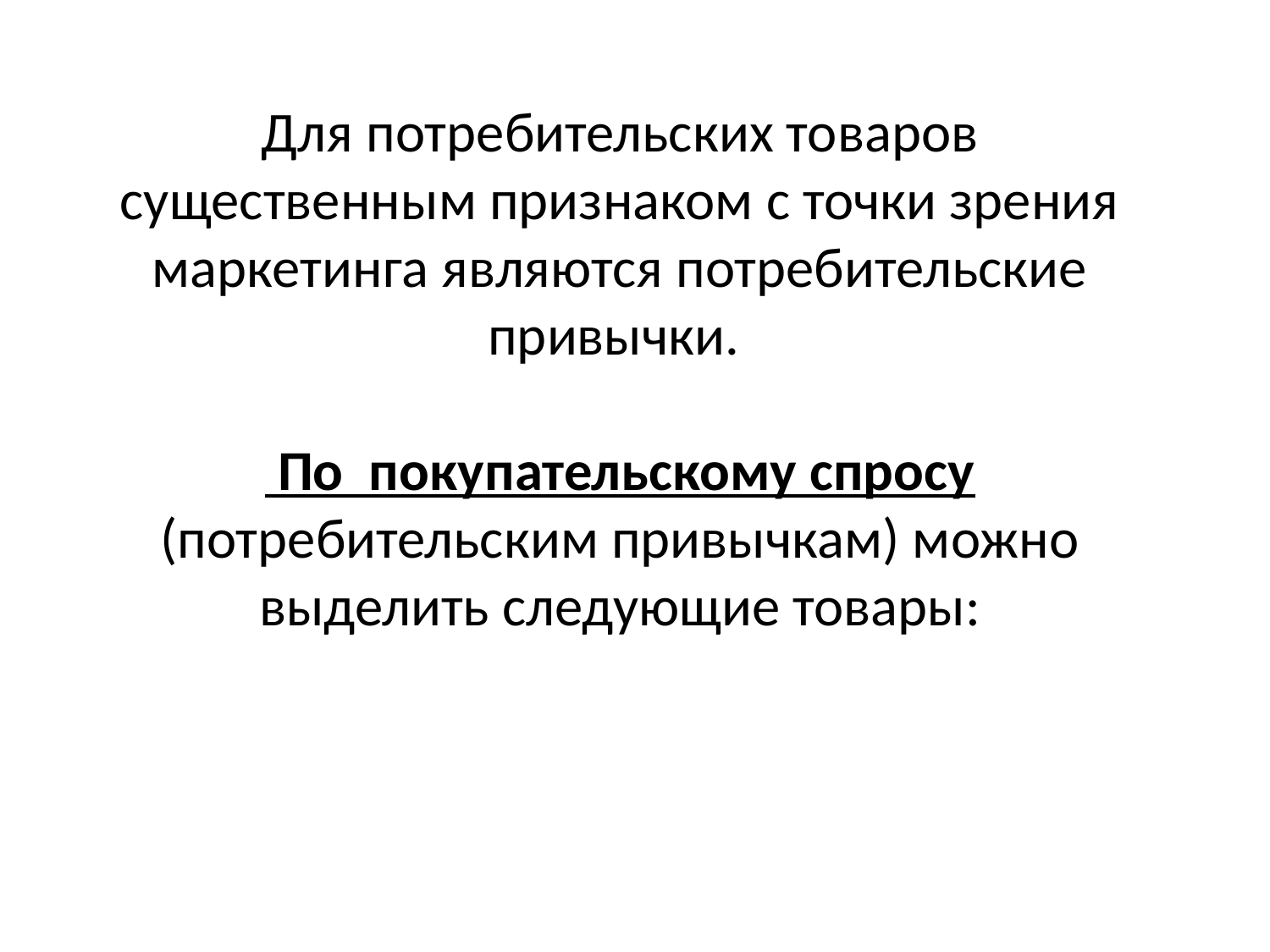

Для потребительских товаров существенным признаком с точки зрения маркетинга являются потребительские привычки.

 По  покупательскому спросу (потребительским привычкам) можно выделить следующие товары: